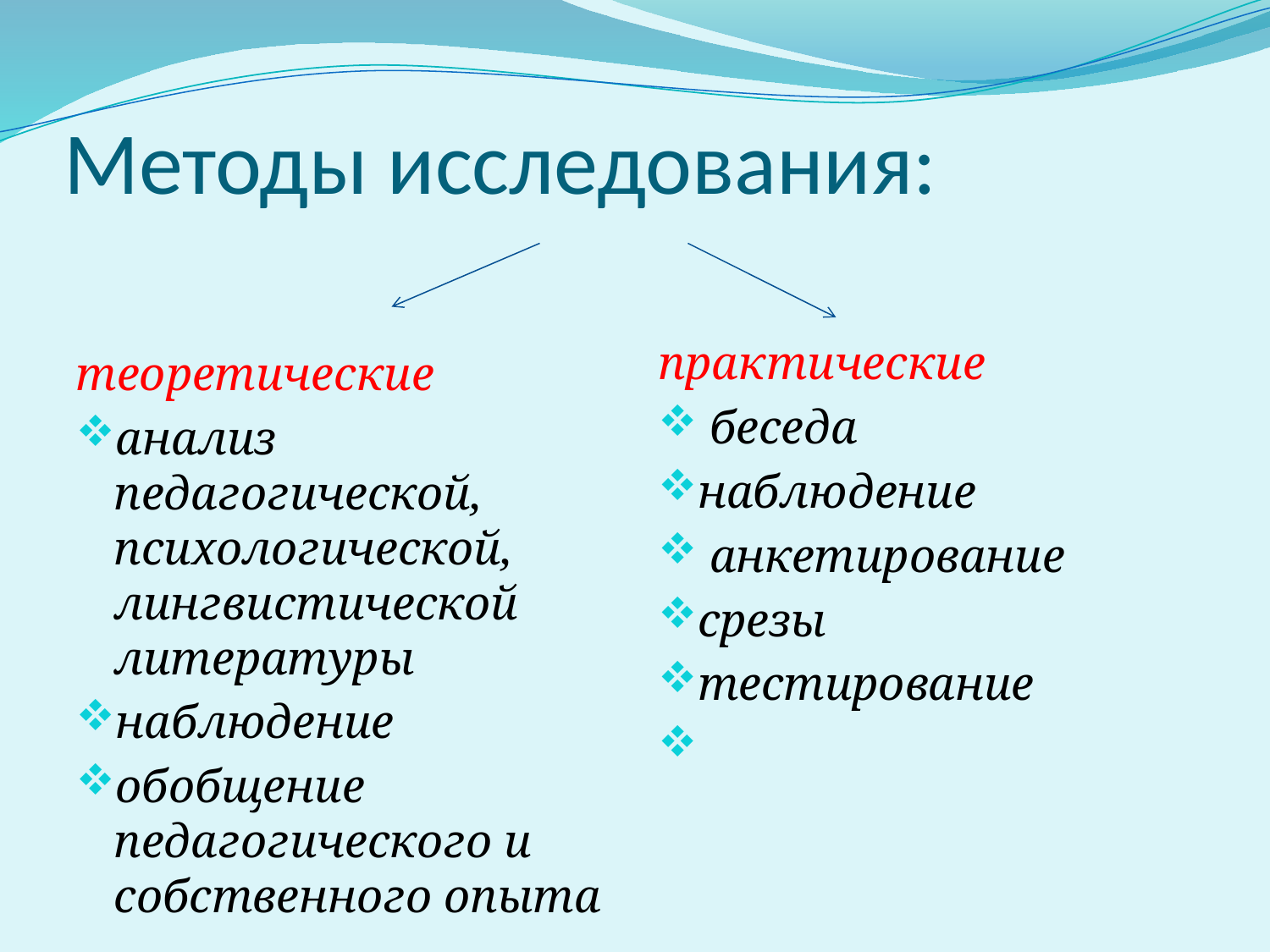

# Методы исследования:
практические
 беседа
наблюдение
 анкетирование
срезы
тестирование

теоретические
анализ педагогической, психологической, лингвистической литературы
наблюдение
обобщение педагогического и собственного опыта